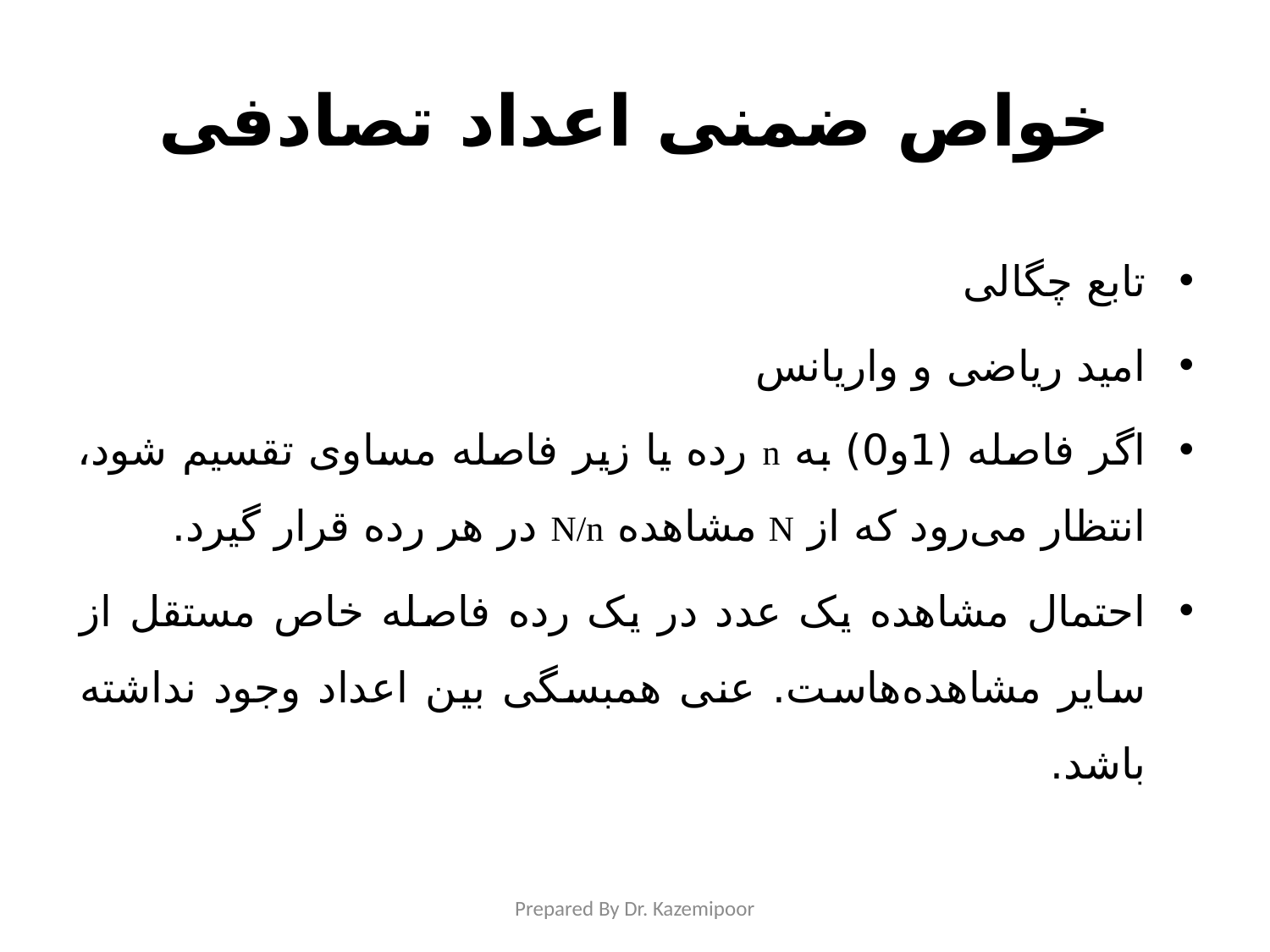

# خواص ضمنی اعداد تصادفی
تابع چگالی
امید ریاضی و واریانس
اگر فاصله (1و0) به n رده یا زیر فاصله مساوی تقسیم شود، انتظار می‌رود که از N مشاهده N/n در هر رده قرار گیرد.
احتمال مشاهده یک عدد در یک رده فاصله خاص مستقل از سایر مشاهده‌هاست. عنی همبسگی بین اعداد وجود نداشته باشد.

Prepared By Dr. Kazemipoor